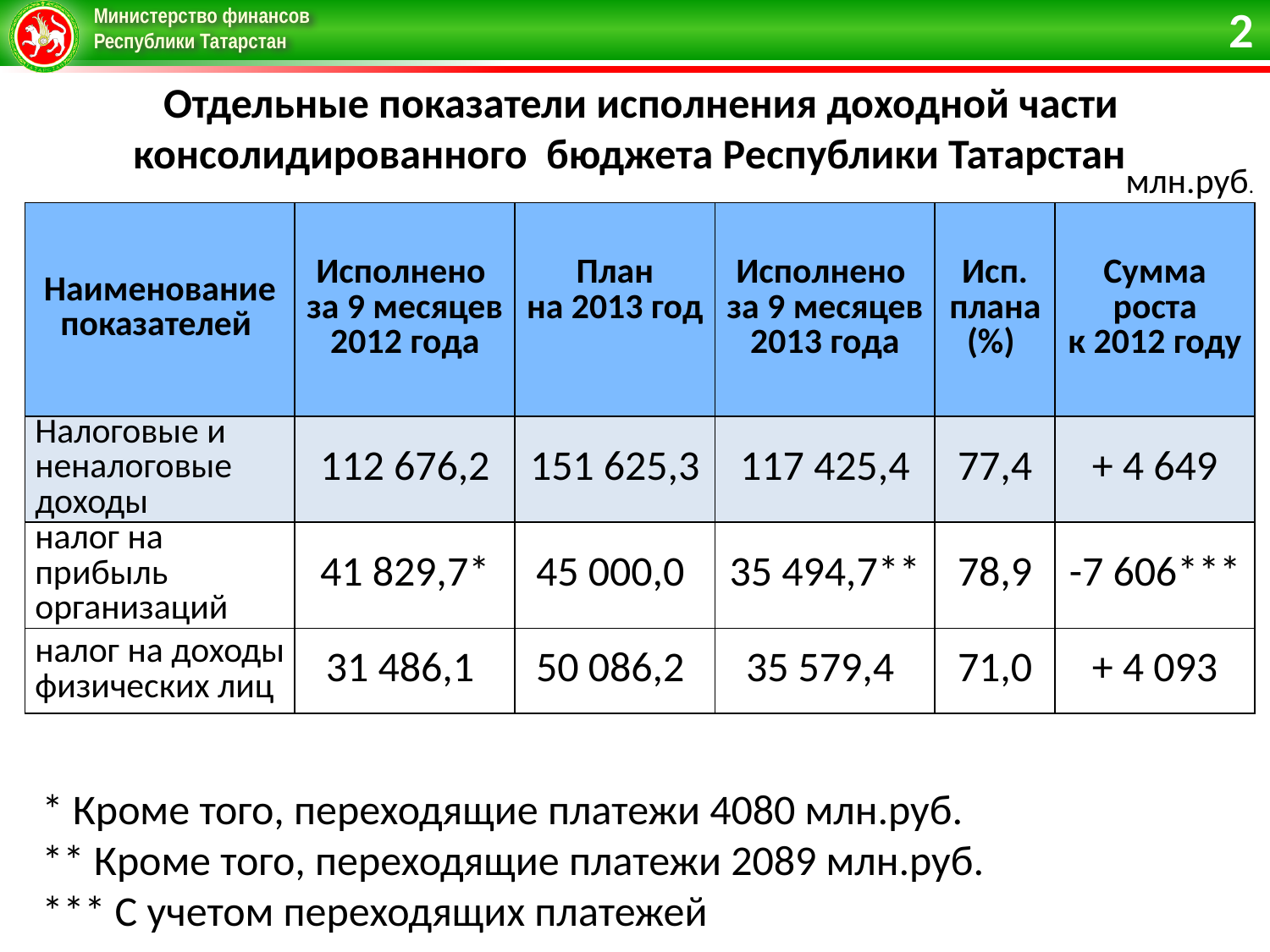

2
Отдельные показатели исполнения доходной части консолидированного  бюджета Республики Татарстан
|  |  |  | млн.руб. |  |  |
| --- | --- | --- | --- | --- | --- |
| Наименование показателей | Исполнено за 9 месяцев 2012 года | План на 2013 год | Исполнено за 9 месяцев 2013 года | Исп. плана (%) | Сумма роста к 2012 году |
| Налоговые и неналоговые доходы | 112 676,2 | 151 625,3 | 117 425,4 | 77,4 | + 4 649 |
| налог на прибыль организаций | 41 829,7\* | 45 000,0 | 35 494,7\*\* | 78,9 | -7 606\*\*\* |
| налог на доходы физических лиц | 31 486,1 | 50 086,2 | 35 579,4 | 71,0 | + 4 093 |
* Кроме того, переходящие платежи 4080 млн.руб.
** Кроме того, переходящие платежи 2089 млн.руб.
*** С учетом переходящих платежей